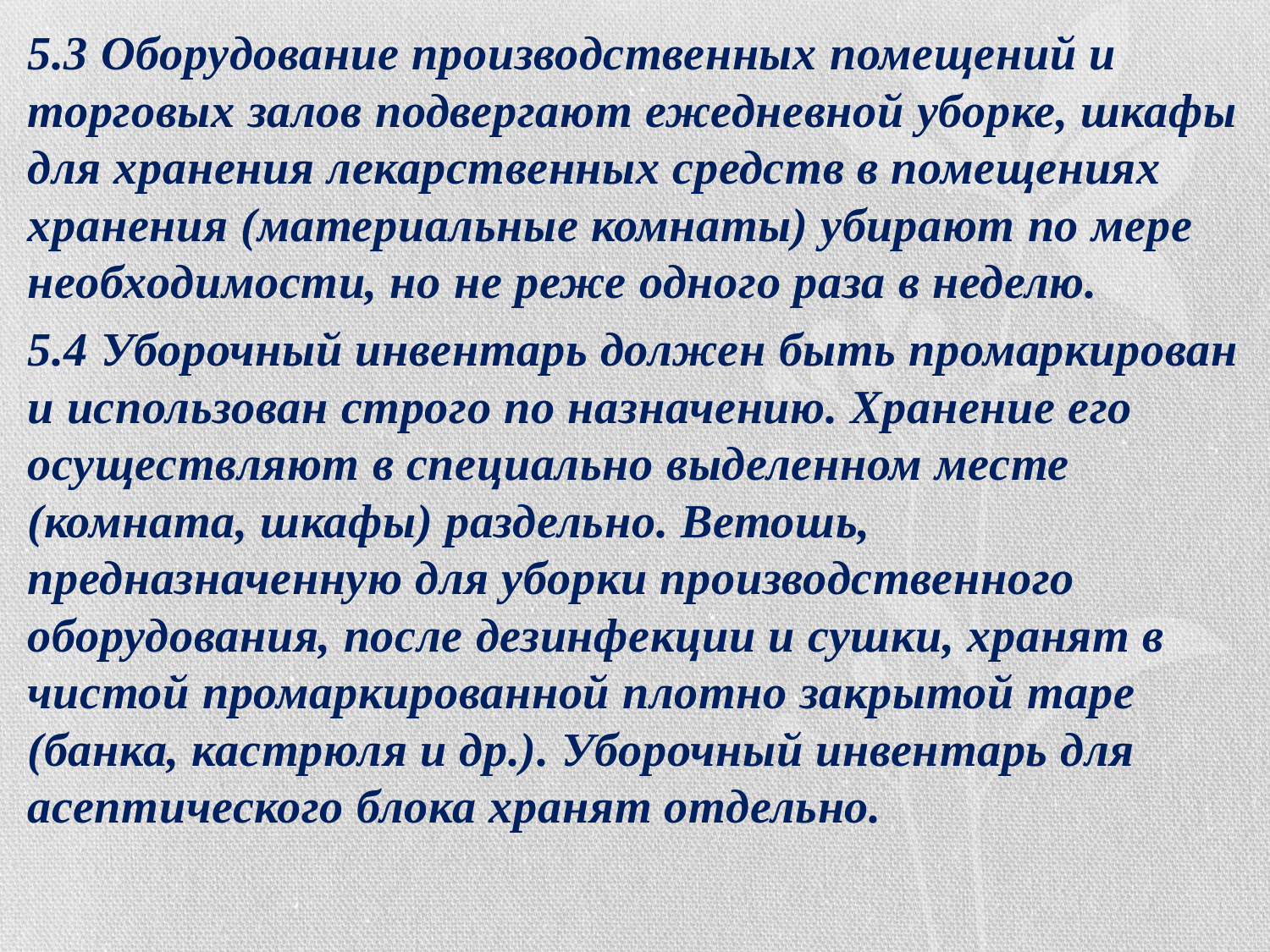

5.3 Оборудование производственных помещений и торговых залов подвергают ежедневной уборке, шкафы для хранения лекарственных средств в помещениях хранения (материальные комнаты) убирают по мере необходимости, но не реже одного раза в неделю.
5.4 Уборочный инвентарь должен быть промаркирован и использован строго по назначению. Хранение его осуществляют в специально выделенном месте (комната, шкафы) раздельно. Ветошь, предназначенную для уборки производственного оборудования, после дезинфекции и сушки, хранят в чистой промаркированной плотно закрытой таре (банка, кастрюля и др.). Уборочный инвентарь для асептического блока хранят отдельно.